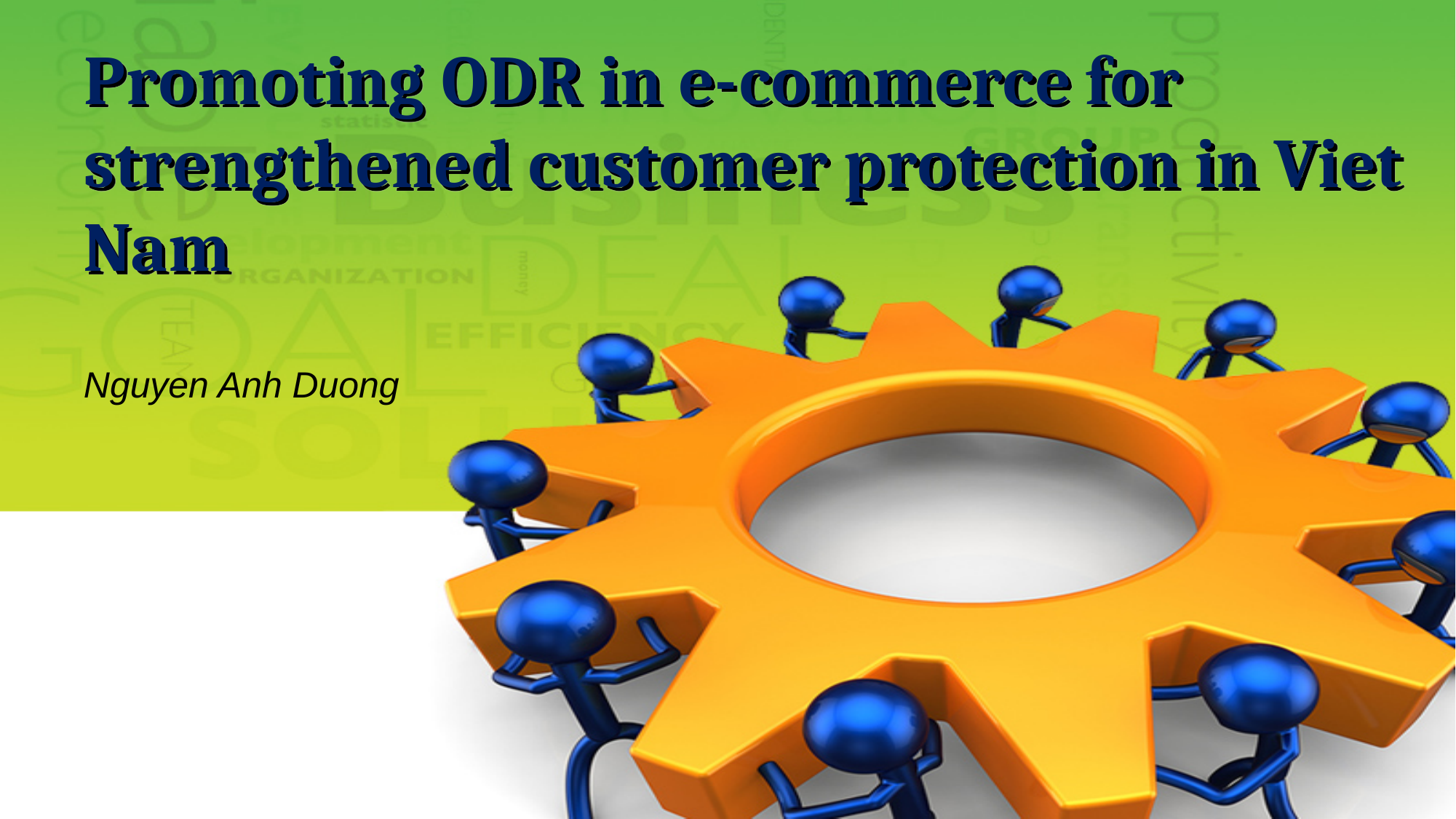

# Promoting ODR in e-commerce for strengthened customer protection in Viet Nam
Nguyen Anh Duong